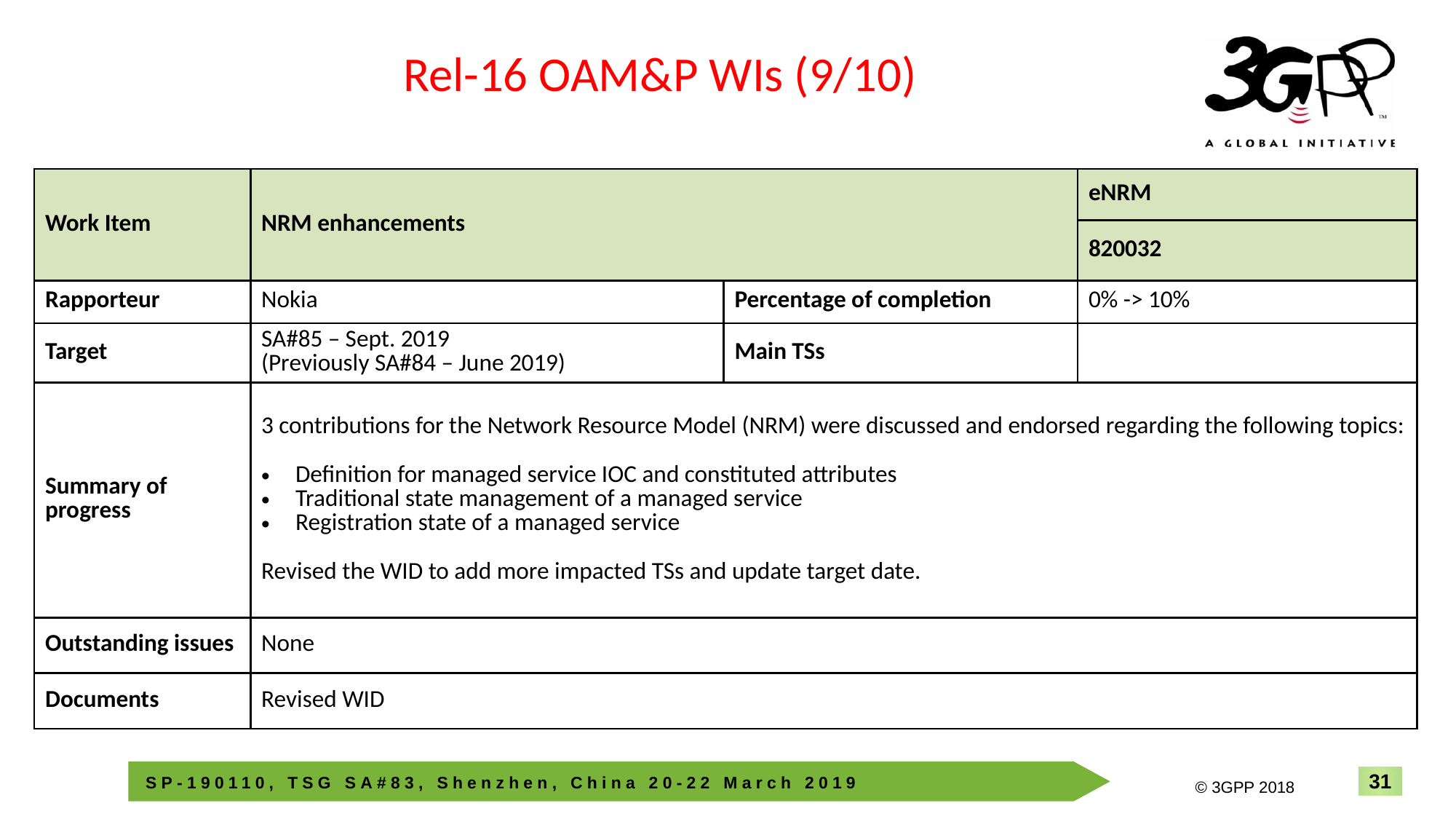

Rel-16 OAM&P WIs (9/10)
| Work Item | NRM enhancements |  | eNRM |
| --- | --- | --- | --- |
|  |  |  | 820032 |
| Rapporteur | Nokia | Percentage of completion | 0% -> 10% |
| Target | SA#85 – Sept. 2019 (Previously SA#84 – June 2019) | Main TSs |  |
| Summary of progress | 3 contributions for the Network Resource Model (NRM) were discussed and endorsed regarding the following topics: Definition for managed service IOC and constituted attributes Traditional state management of a managed service Registration state of a managed service Revised the WID to add more impacted TSs and update target date. |  |  |
| Outstanding issues | None |  |  |
| Documents | Revised WID |  |  |